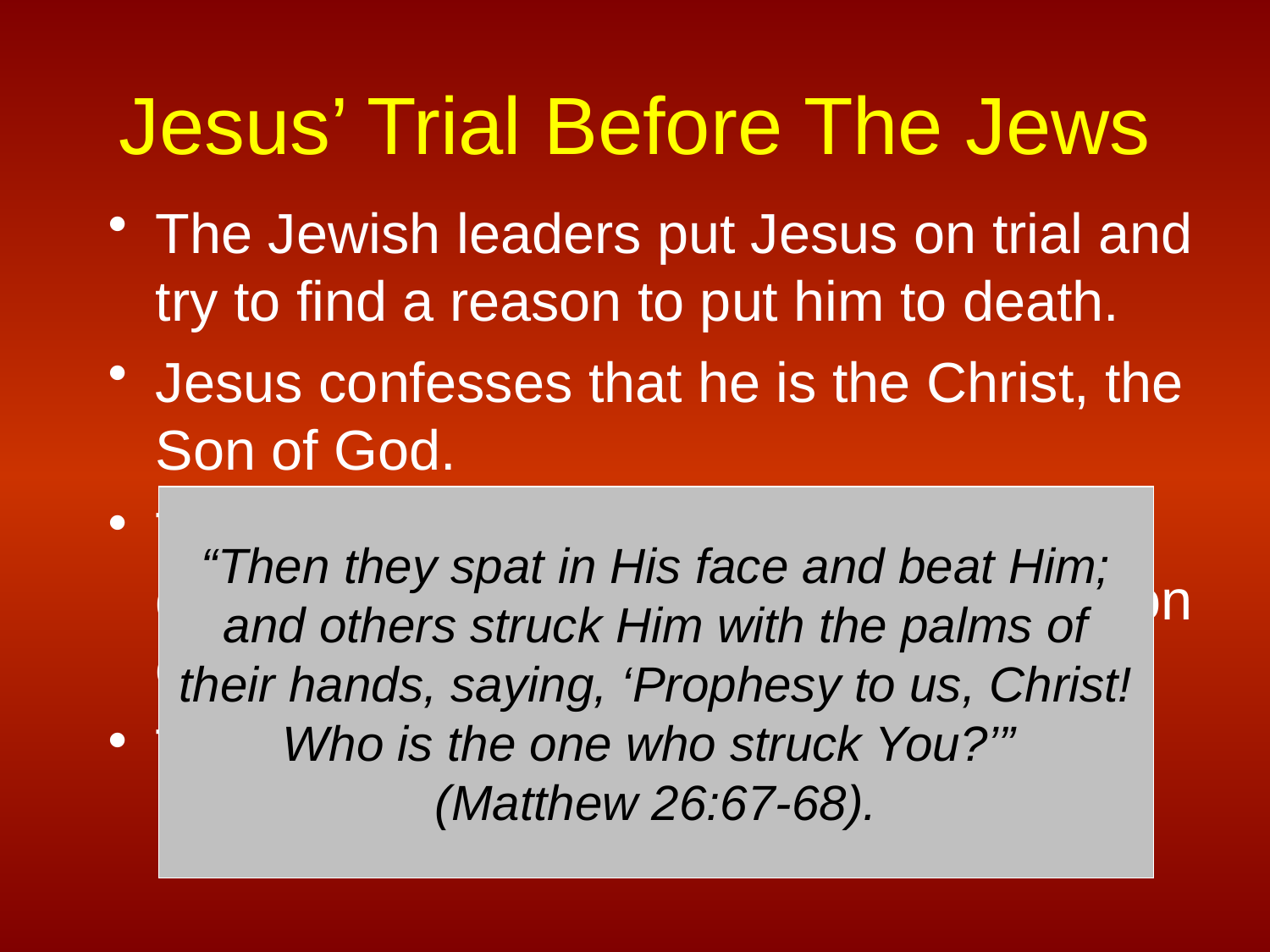

# Jesus’ Trial Before The Jews
The Jewish leaders put Jesus on trial and try to find a reason to put him to death.
Jesus confesses that he is the Christ, the Son of God.
The Jewish leaders decide that Jesus deserves to die for claiming to be the Son of God (Matthew 26:65-66).
They mock him and beat him.

“Then they spat in His face and beat Him; and others struck Him with the palms of their hands, saying, ‘Prophesy to us, Christ! Who is the one who struck You?’”
(Matthew 26:67-68).